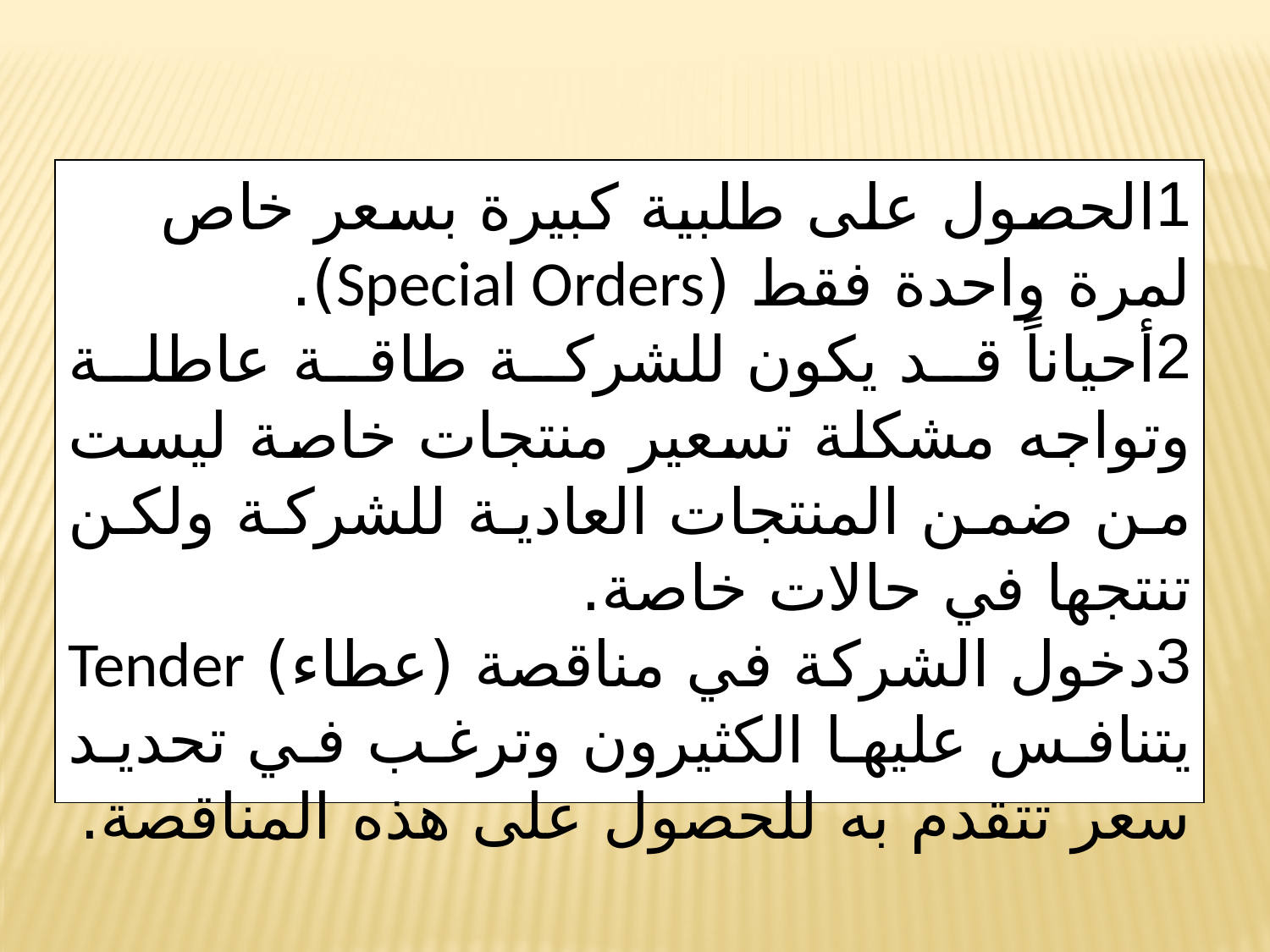

الحصول على طلبية كبيرة بسعر خاص لمرة واحدة فقط (Special Orders).
أحياناً قد يكون للشركة طاقة عاطلة وتواجه مشكلة تسعير منتجات خاصة ليست من ضمن المنتجات العادية للشركة ولكن تنتجها في حالات خاصة.
دخول الشركة في مناقصة (عطاء) Tender يتنافس عليها الكثيرون وترغب في تحديد سعر تتقدم به للحصول على هذه المناقصة.